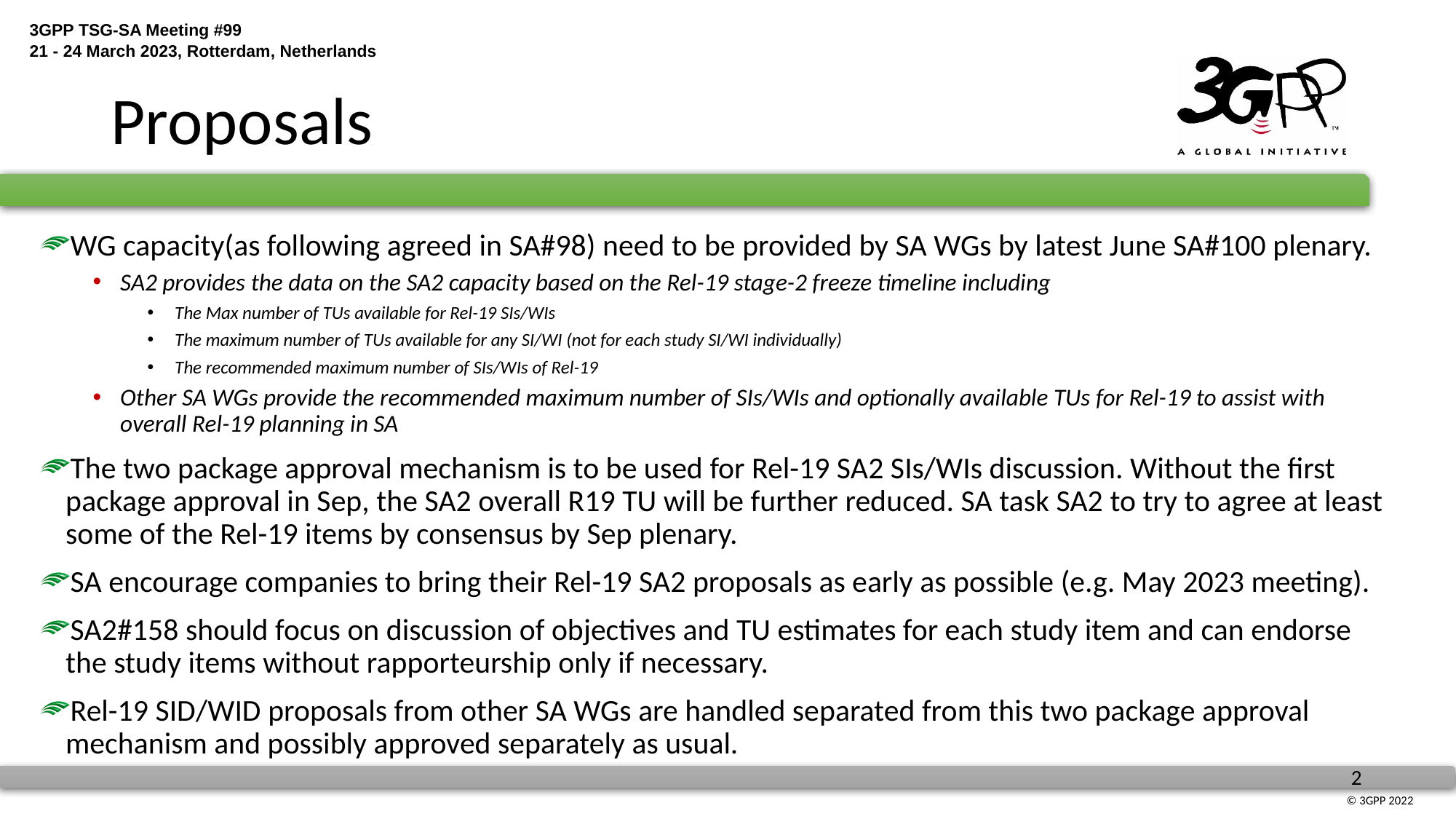

# Proposals
WG capacity(as following agreed in SA#98) need to be provided by SA WGs by latest June SA#100 plenary.
SA2 provides the data on the SA2 capacity based on the Rel-19 stage-2 freeze timeline including
The Max number of TUs available for Rel-19 SIs/WIs
The maximum number of TUs available for any SI/WI (not for each study SI/WI individually)
The recommended maximum number of SIs/WIs of Rel-19
Other SA WGs provide the recommended maximum number of SIs/WIs and optionally available TUs for Rel-19 to assist with overall Rel-19 planning in SA
The two package approval mechanism is to be used for Rel-19 SA2 SIs/WIs discussion. Without the first package approval in Sep, the SA2 overall R19 TU will be further reduced. SA task SA2 to try to agree at least some of the Rel-19 items by consensus by Sep plenary.
SA encourage companies to bring their Rel-19 SA2 proposals as early as possible (e.g. May 2023 meeting).
SA2#158 should focus on discussion of objectives and TU estimates for each study item and can endorse the study items without rapporteurship only if necessary.
Rel-19 SID/WID proposals from other SA WGs are handled separated from this two package approval mechanism and possibly approved separately as usual.